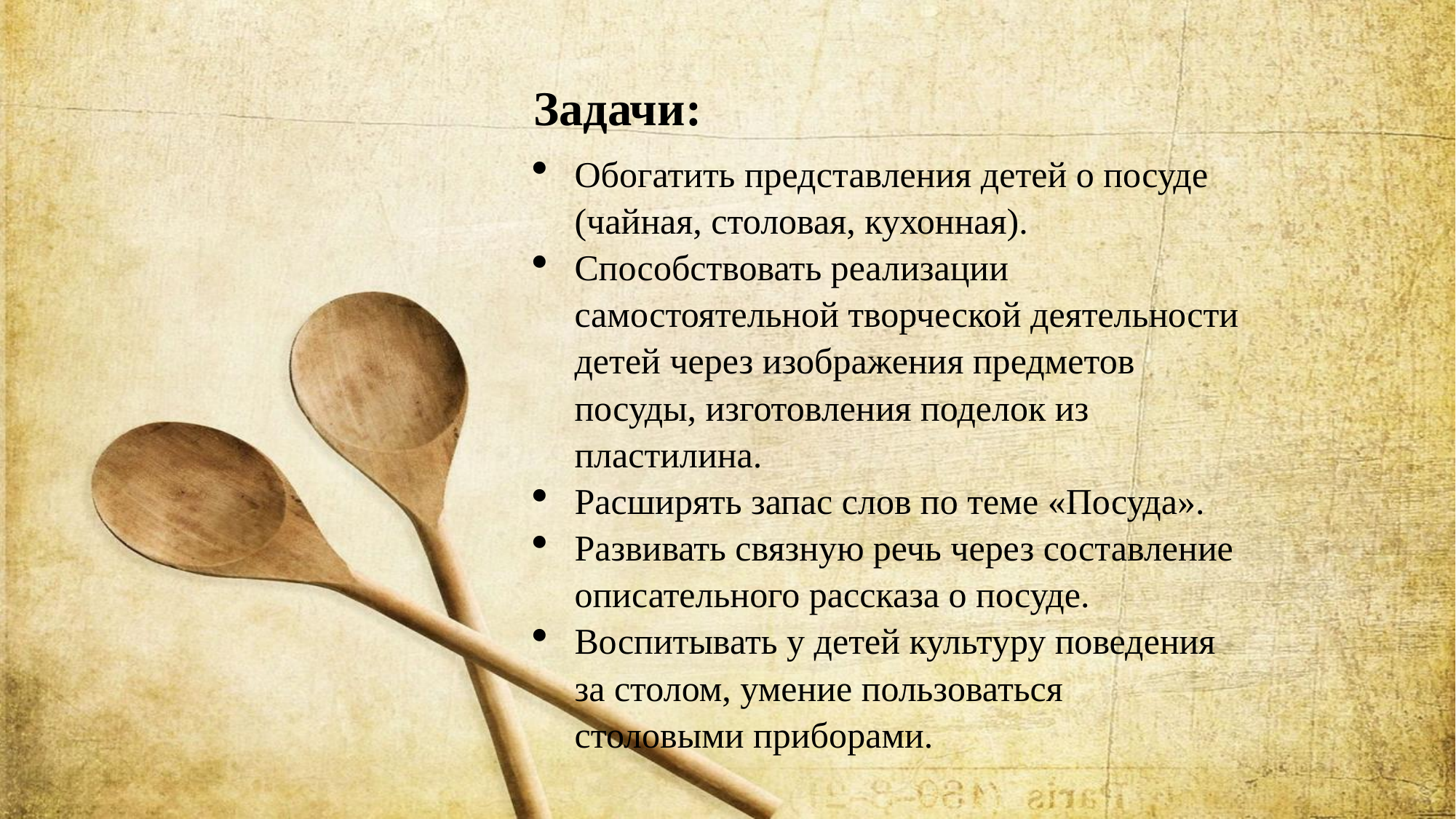

Задачи:
Обогатить представления детей о посуде (чайная, столовая, кухонная).
Способствовать реализации самостоятельной творческой деятельности детей через изображения предметов посуды, изготовления поделок из пластилина.
Расширять запас слов по теме «Посуда».
Развивать связную речь через составление описательного рассказа о посуде.
Воспитывать у детей культуру поведения за столом, умение пользоваться столовыми приборами.